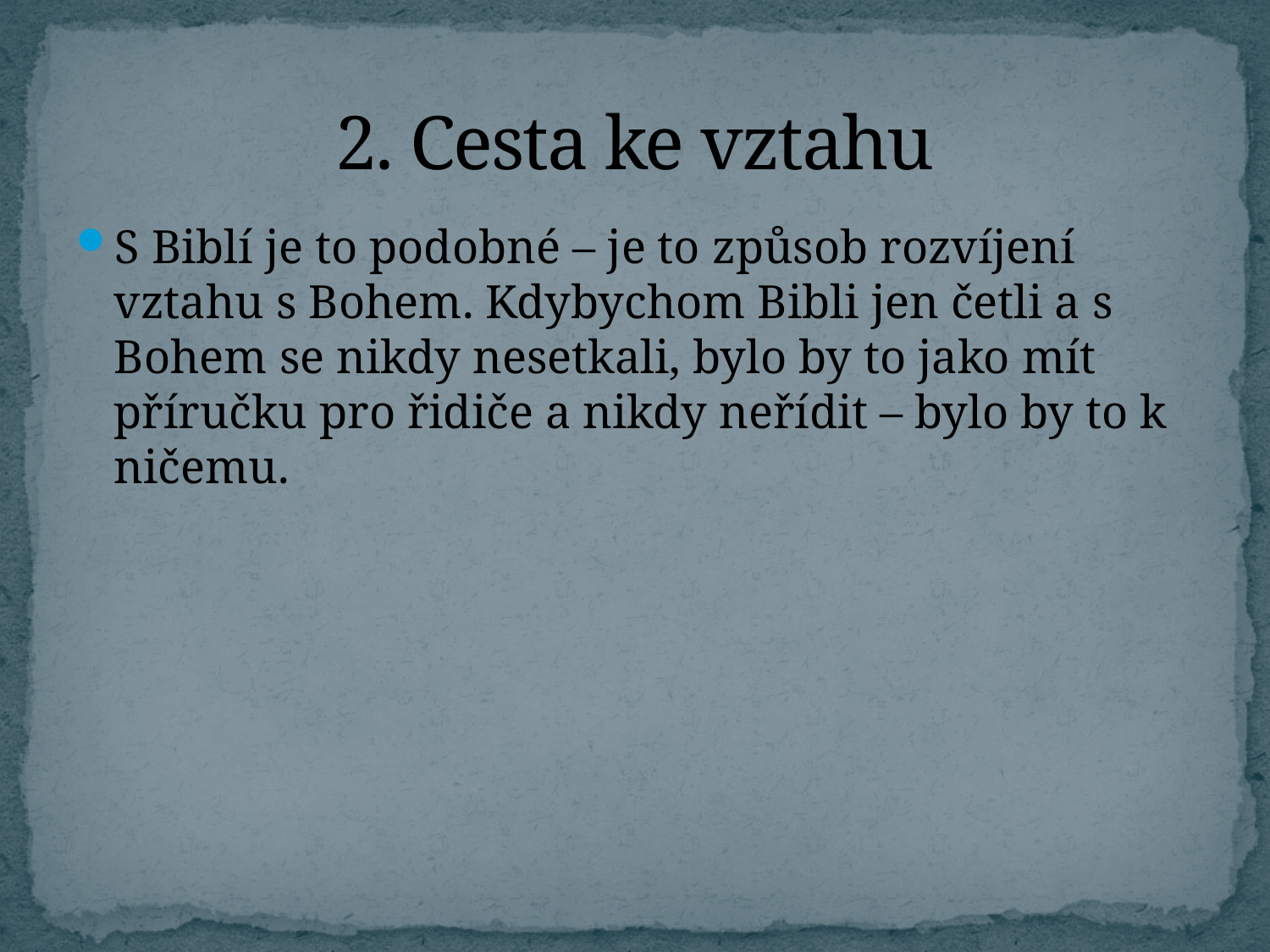

# 2. Cesta ke vztahu
S Biblí je to podobné – je to způsob rozvíjení vztahu s Bohem. Kdybychom Bibli jen četli a s Bohem se nikdy nesetkali, bylo by to jako mít příručku pro řidiče a nikdy neřídit – bylo by to k ničemu.